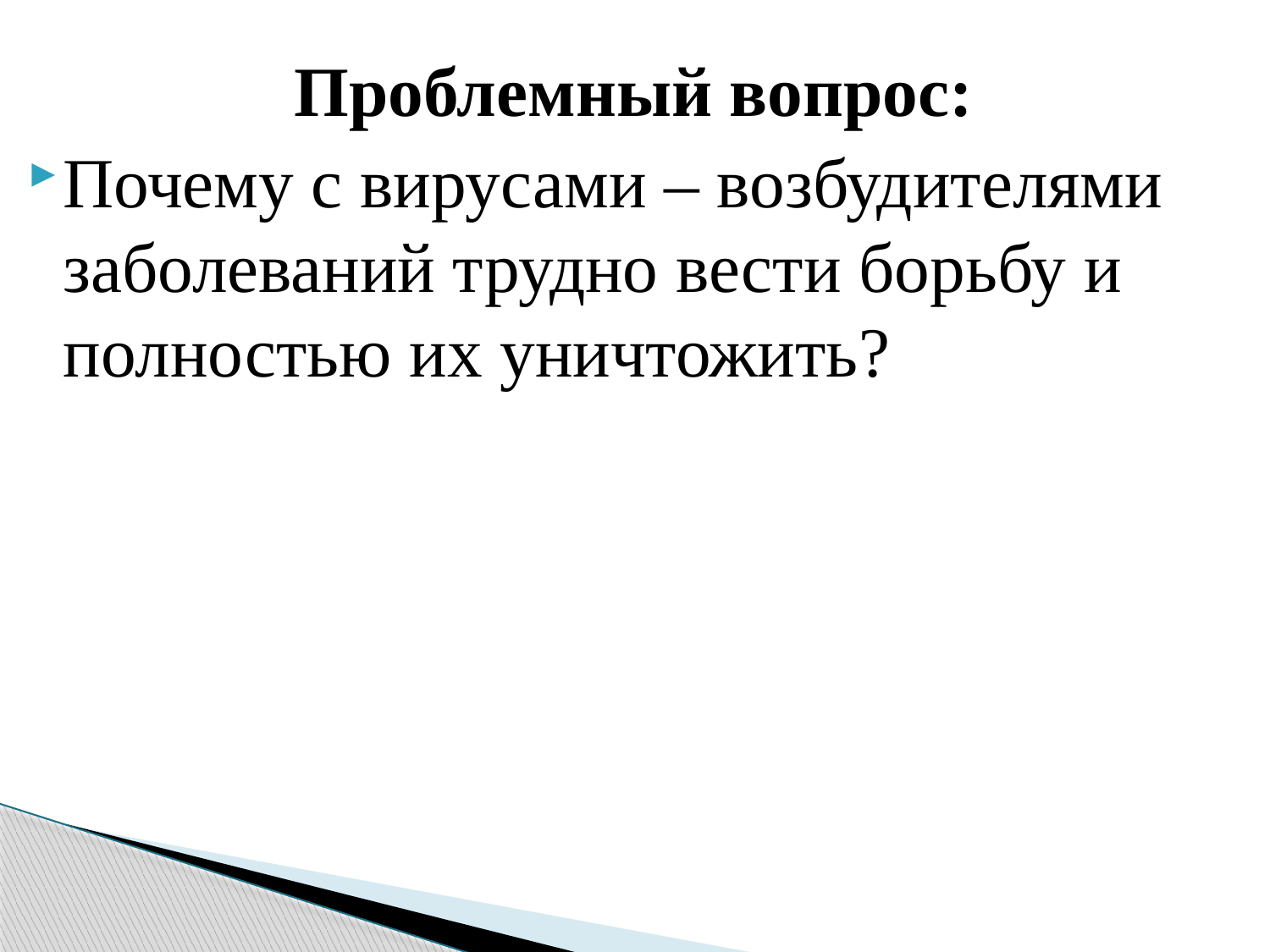

Проблемный вопрос:
Почему с вирусами – возбудителями заболеваний трудно вести борьбу и полностью их уничтожить?